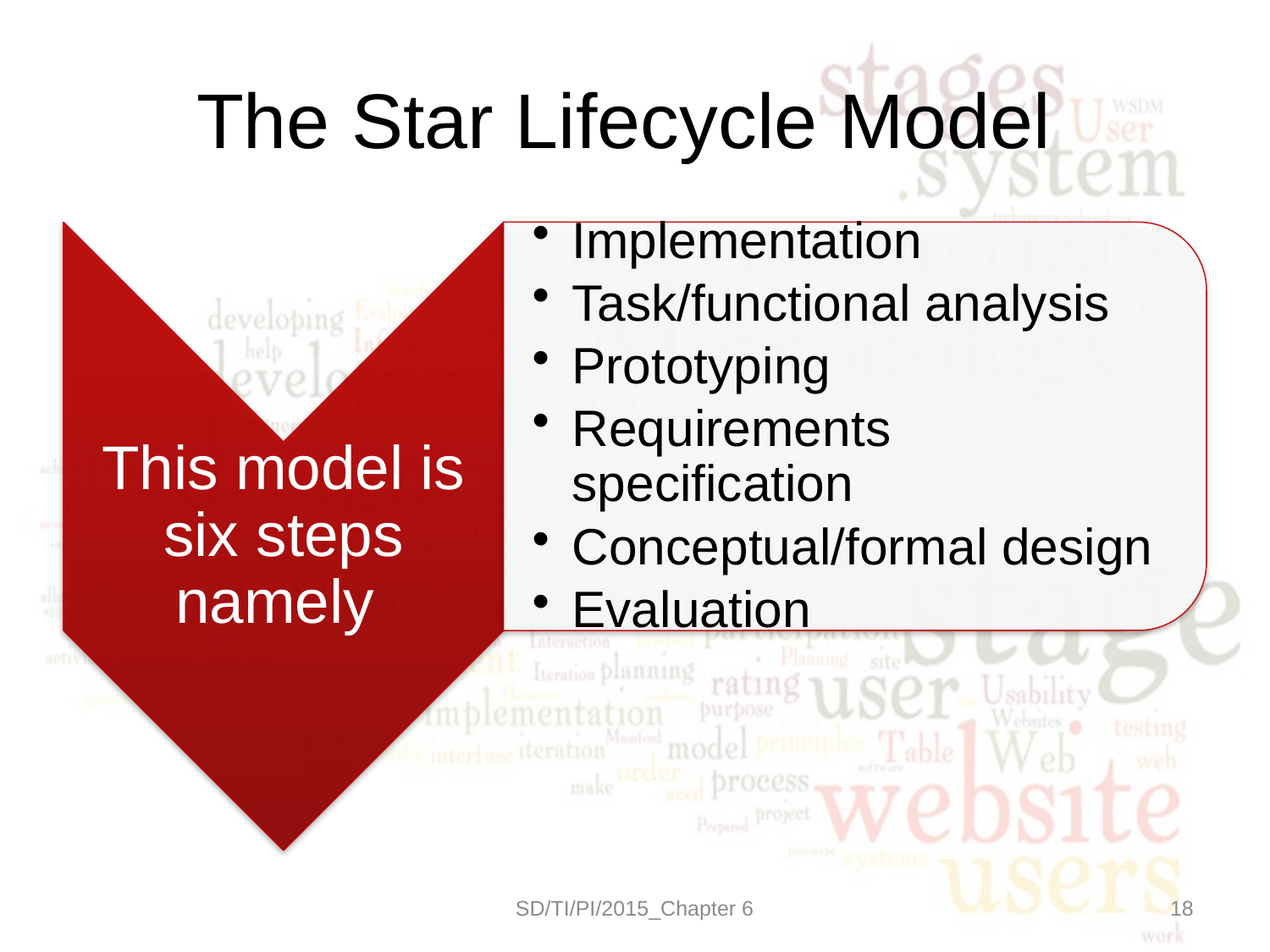

# The Star Lifecycle Model
This model is six steps namely
Implementation
Task/functional analysis
Prototyping
Requirements specification
Conceptual/formal design
Evaluation
SD/TI/PI/2015_Chapter 6
18